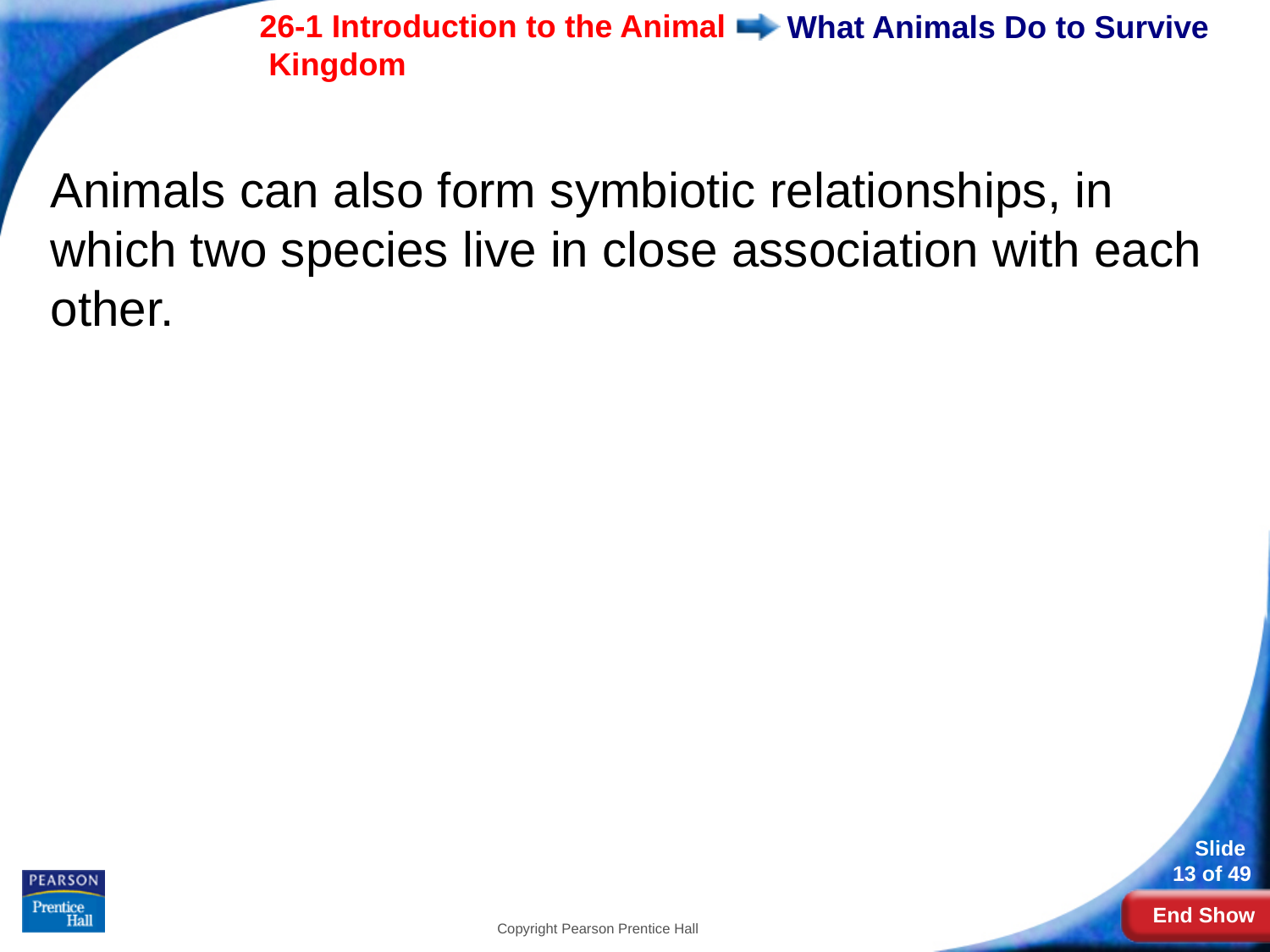

# What Animals Do to Survive
Animals can also form symbiotic relationships, in which two species live in close association with each other.
Copyright Pearson Prentice Hall